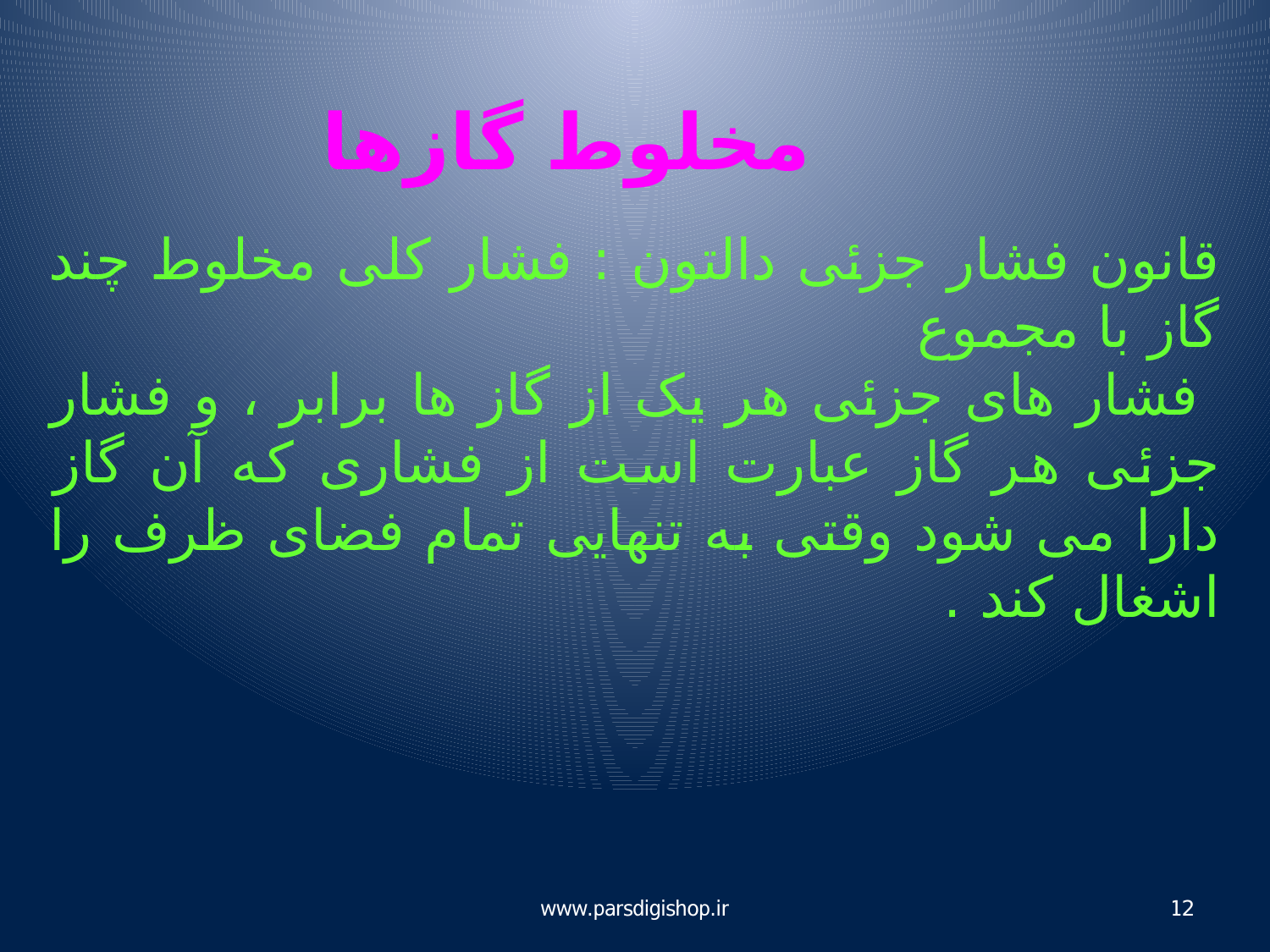

مخلوط گازها
قانون فشار جزئی دالتون : فشار کلی مخلوط چند گاز با مجموع
 فشار های جزئی هر یک از گاز ها برابر ، و فشار جزئی هر گاز عبارت است از فشاری که آن گاز دارا می شود وقتی به تنهایی تمام فضای ظرف را اشغال کند .
www.parsdigishop.ir
12